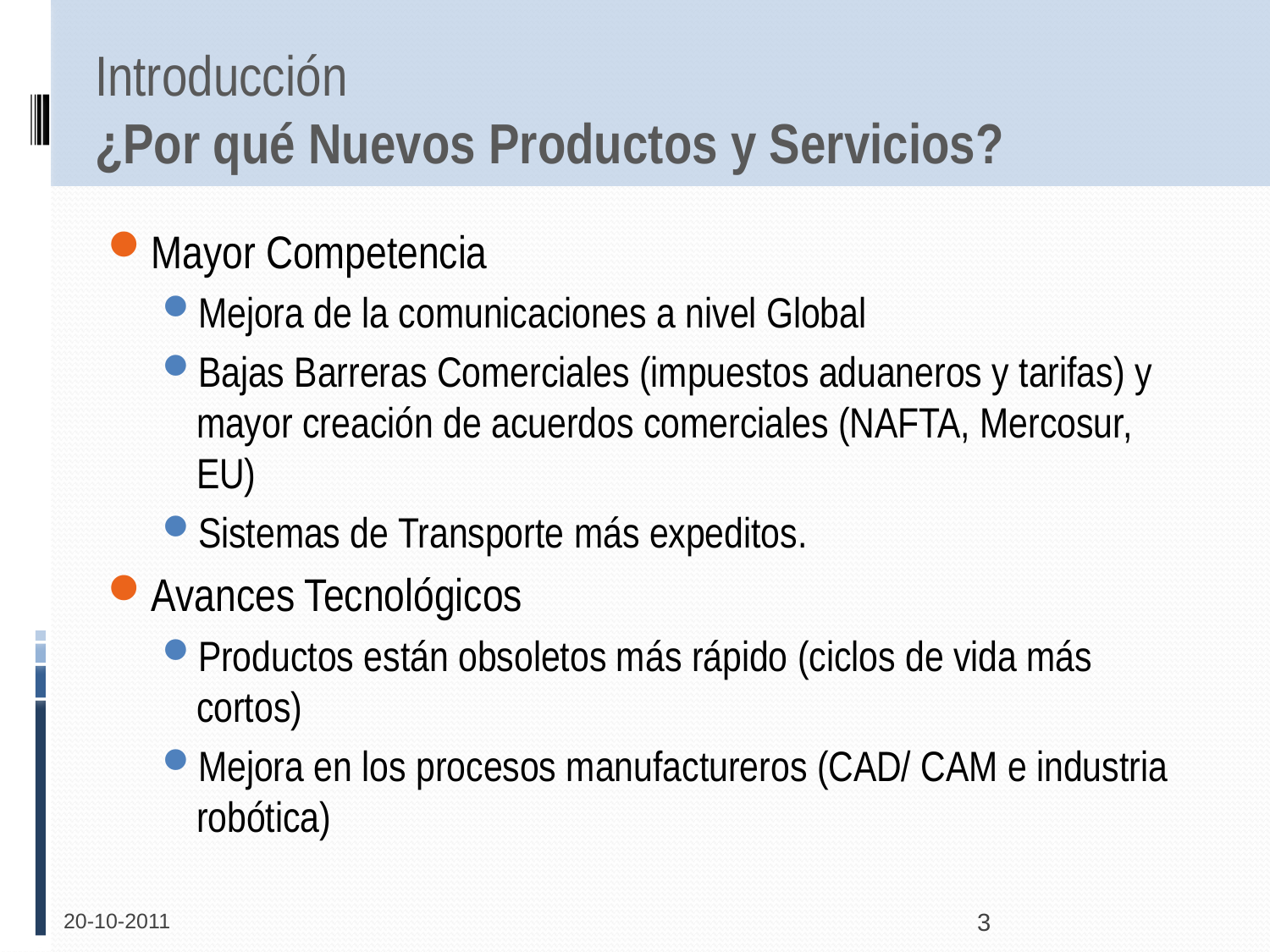

# Introducción ¿Por qué Nuevos Productos y Servicios?
Mayor Competencia
Mejora de la comunicaciones a nivel Global
Bajas Barreras Comerciales (impuestos aduaneros y tarifas) y mayor creación de acuerdos comerciales (NAFTA, Mercosur, EU)
Sistemas de Transporte más expeditos.
Avances Tecnológicos
Productos están obsoletos más rápido (ciclos de vida más cortos)
Mejora en los procesos manufactureros (CAD/ CAM e industria robótica)

20-10-2011
3